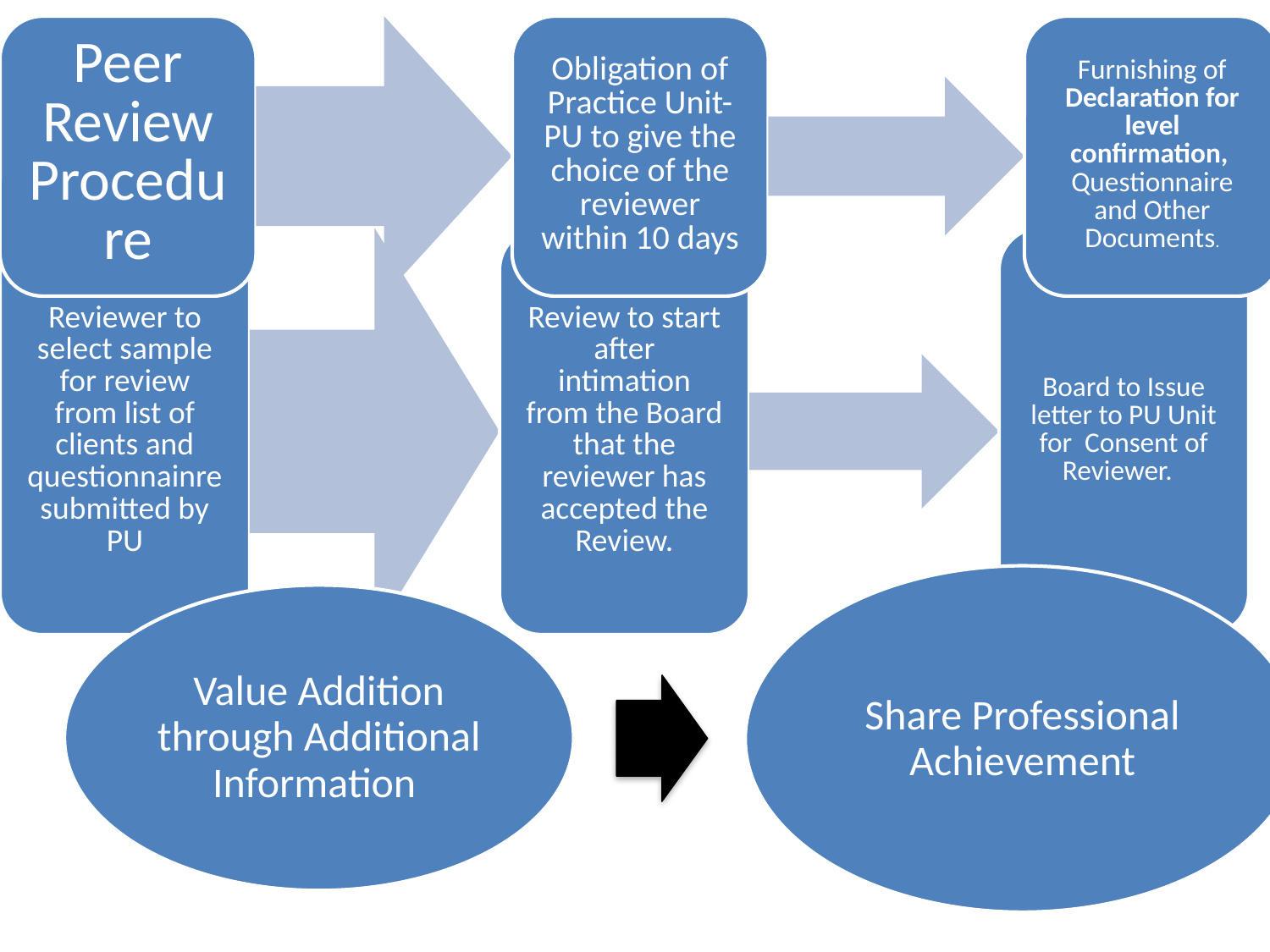

Peer Review Procedure
Obligation of Practice Unit-PU to give the choice of the reviewer within 10 days
Furnishing of Declaration for level confirmation,  Questionnaire and Other Documents.
Reviewer to select sample for review from list of clients and questionnainre submitted by PU
Review to start after intimation from the Board that the reviewer has accepted the Review.
Board to Issue letter to PU Unit for  Consent of Reviewer.
Value Addition through Additional Information

Share Professional Achievement